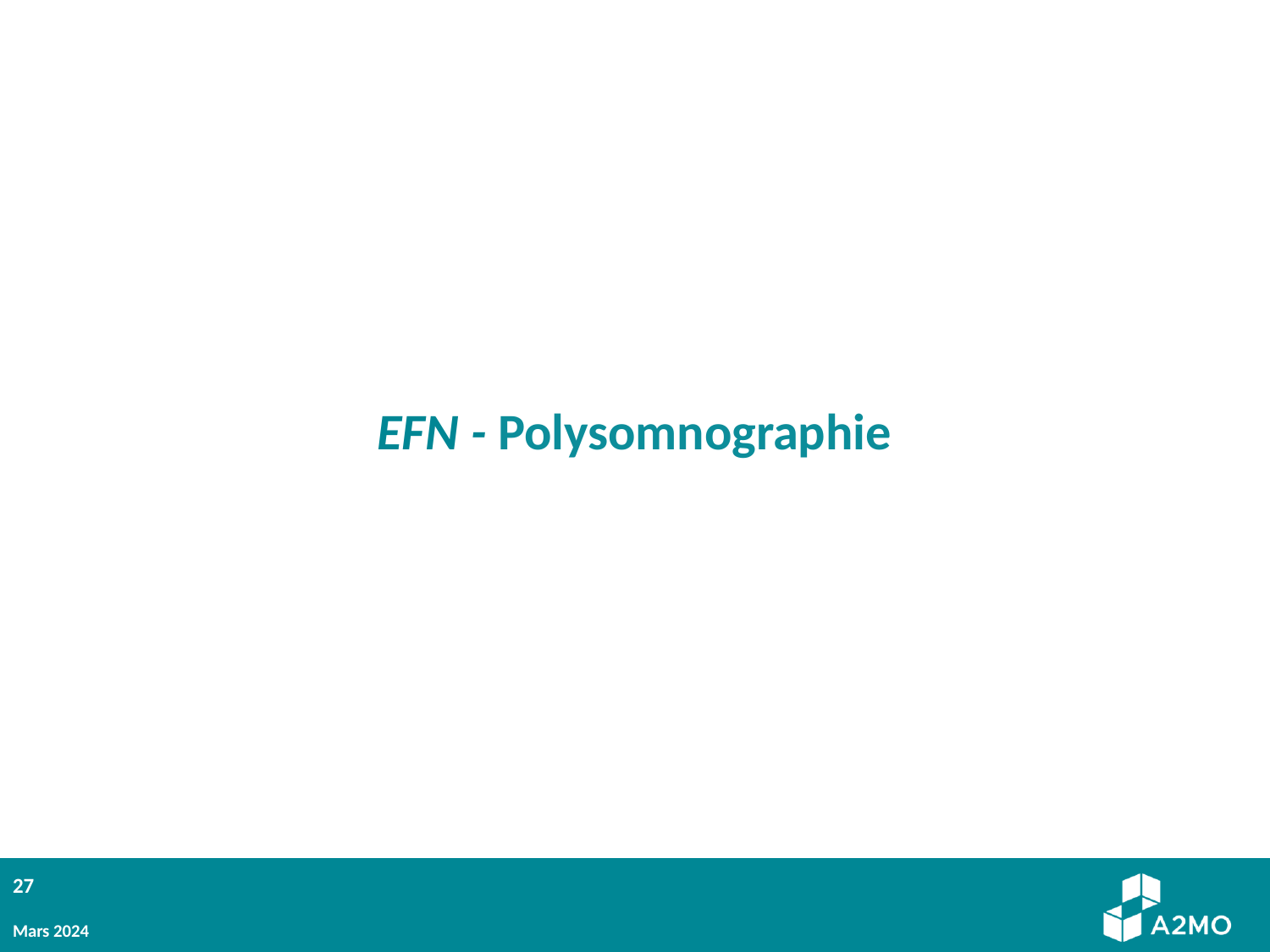

# EFN - Polysomnographie
27
Mars 2024